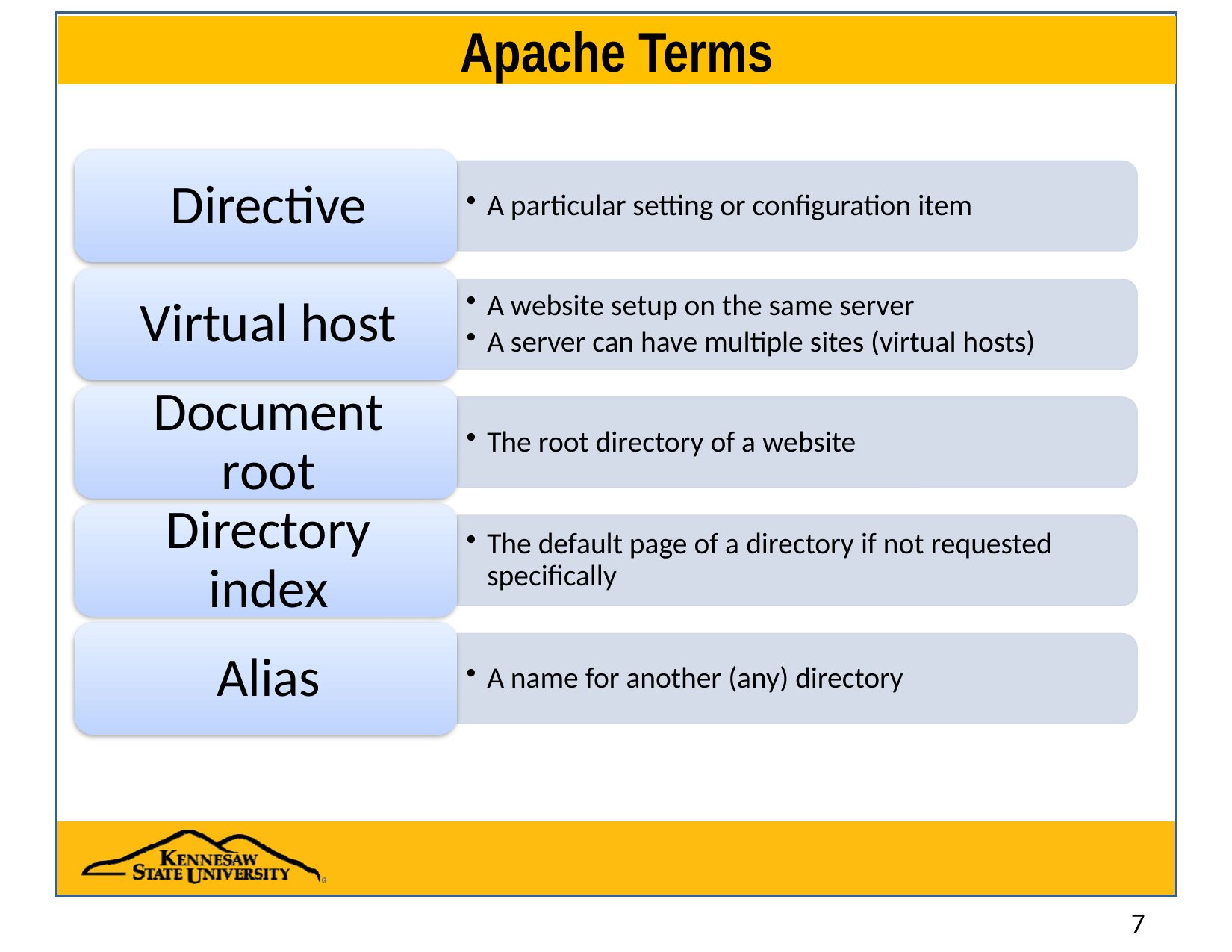

# Apache Terms
A particular setting or configuration item
Directive
A website setup on the same server
A server can have multiple sites (virtual hosts)
Virtual host
The root directory of a website
Document root
The default page of a directory if not requested specifically
Directory index
A name for another (any) directory
Alias